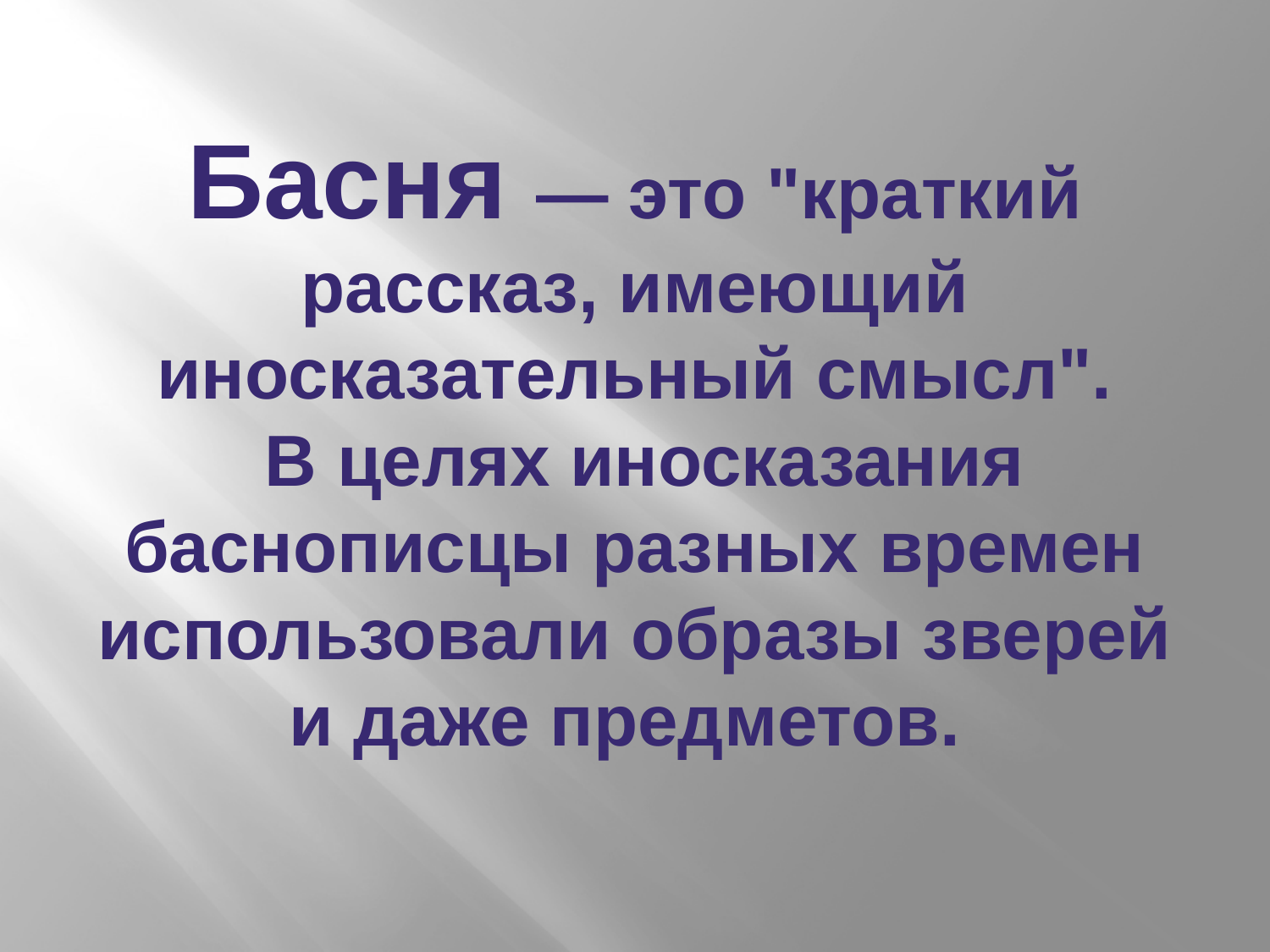

# Басня — это "краткий рассказ, имеющий иносказательный смысл". В целях иносказания баснописцы разных времен использовали образы зверей и даже предметов.